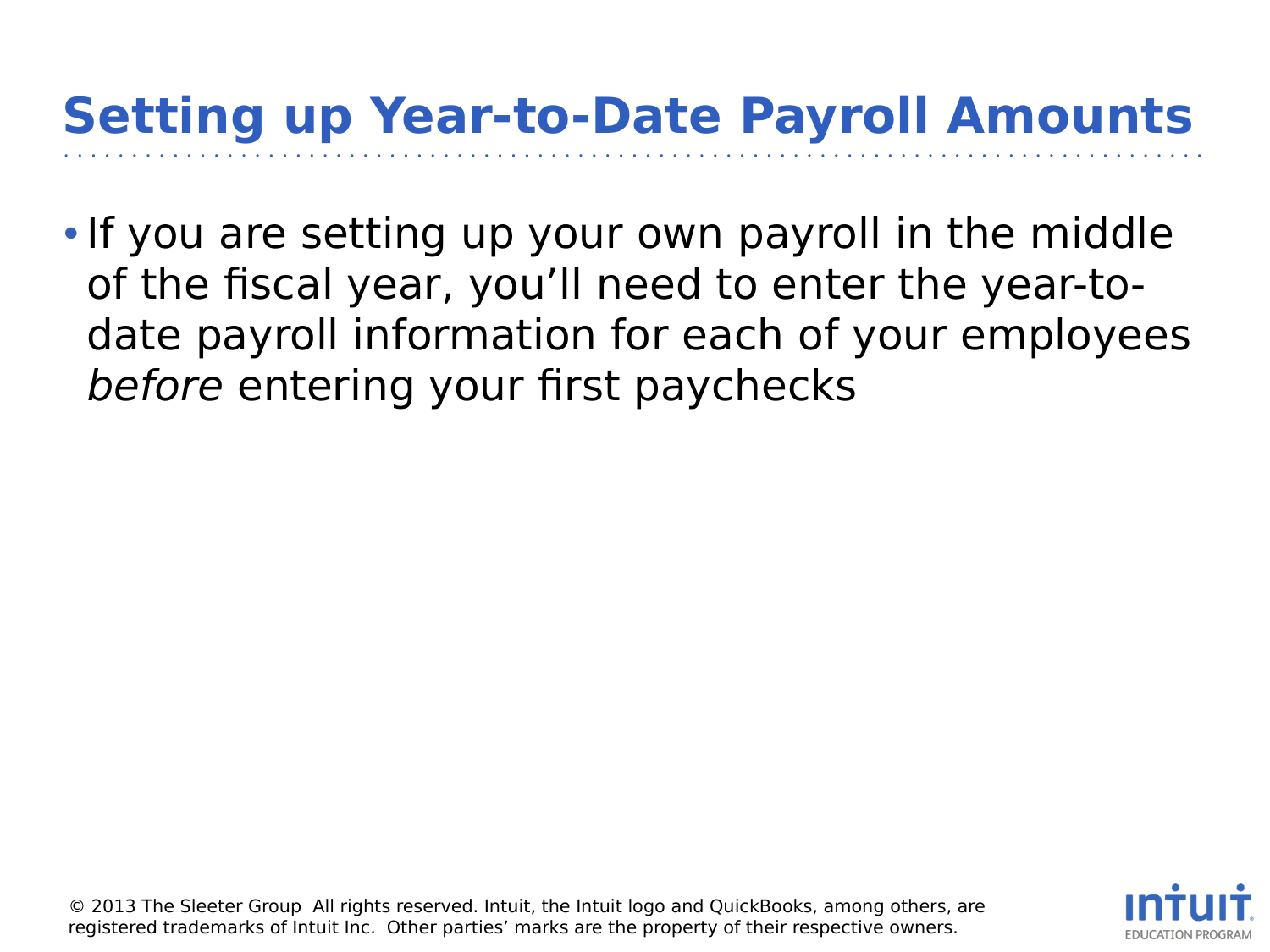

# Setting up Year-to-Date Payroll Amounts
If you are setting up your own payroll in the middle of the fiscal year, you’ll need to enter the year-to-date payroll information for each of your employees before entering your first paychecks